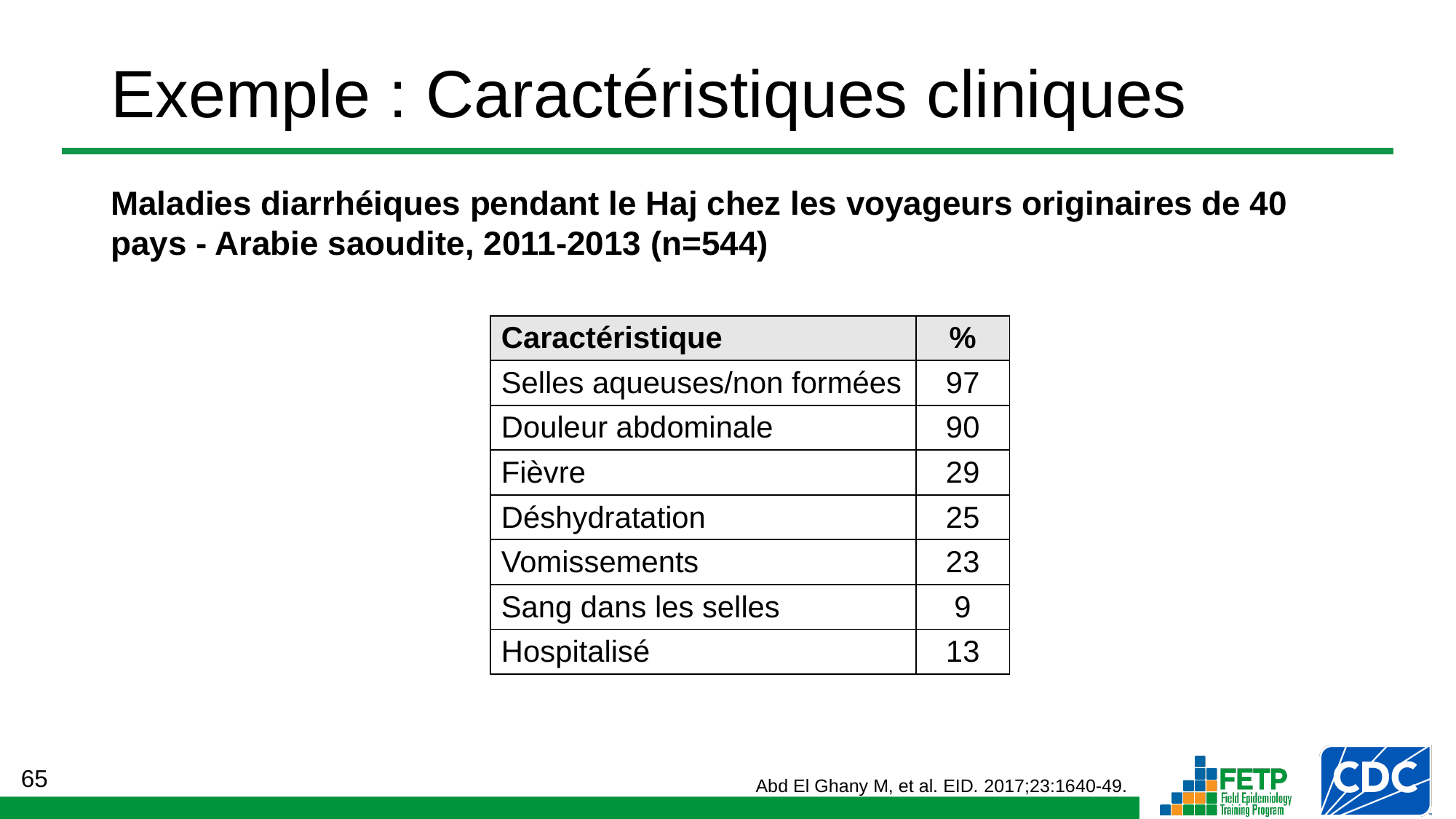

# Exemple : Caractéristiques cliniques
Maladies diarrhéiques pendant le Haj chez les voyageurs originaires de 40 pays - Arabie saoudite, 2011-2013 (n=544)
| Caractéristique | % |
| --- | --- |
| Selles aqueuses/non formées | 97 |
| Douleur abdominale | 90 |
| Fièvre | 29 |
| Déshydratation | 25 |
| Vomissements | 23 |
| Sang dans les selles | 9 |
| Hospitalisé | 13 |
Abd El Ghany M, et al. EID. 2017;23:1640-49.